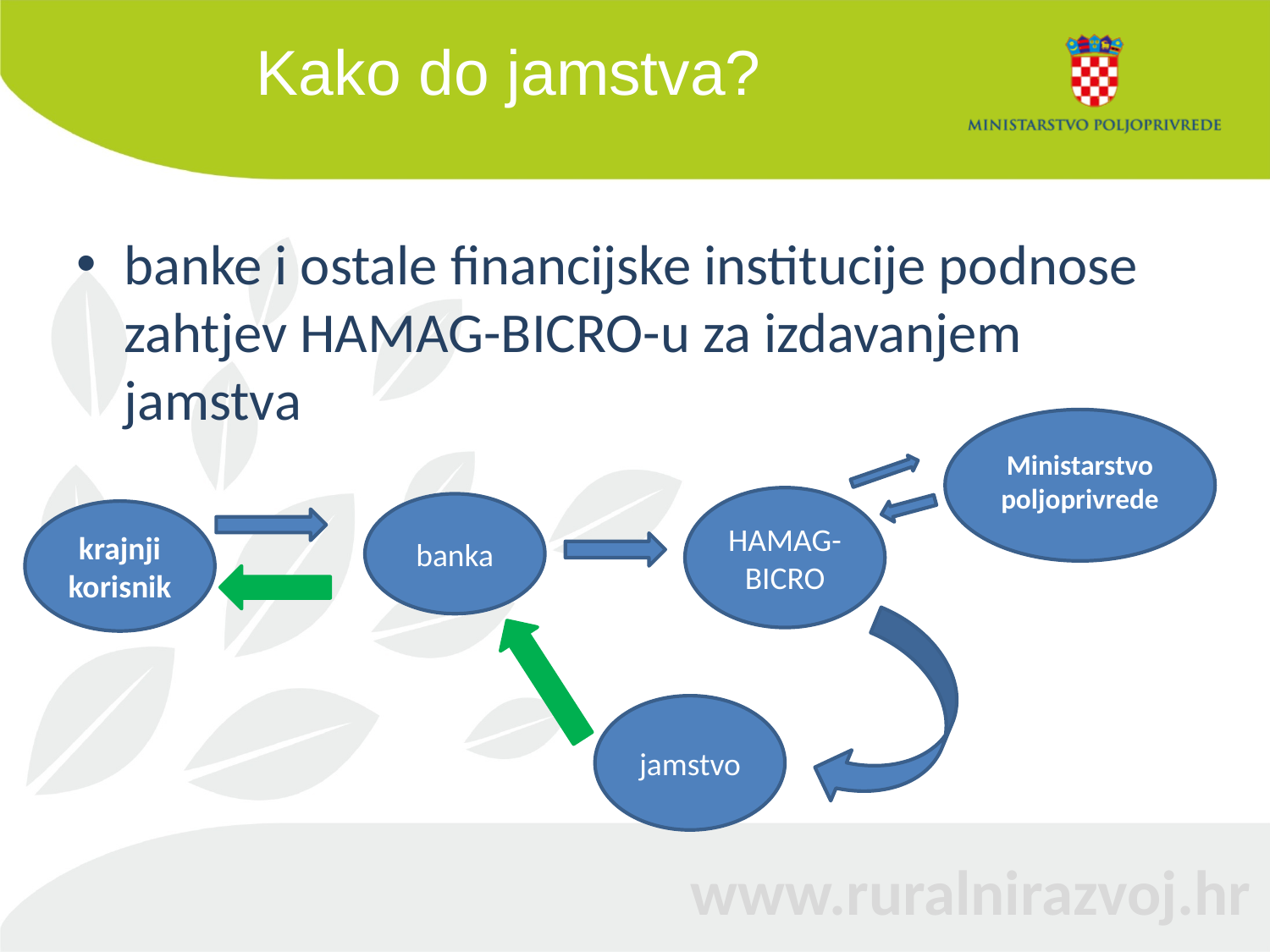

# Kako do jamstva?
banke i ostale financijske institucije podnose zahtjev HAMAG-BICRO-u za izdavanjem jamstva

Ministarstvo poljoprivrede

HAMAG- BICRO
banka

krajnji korisnik

jamstvo